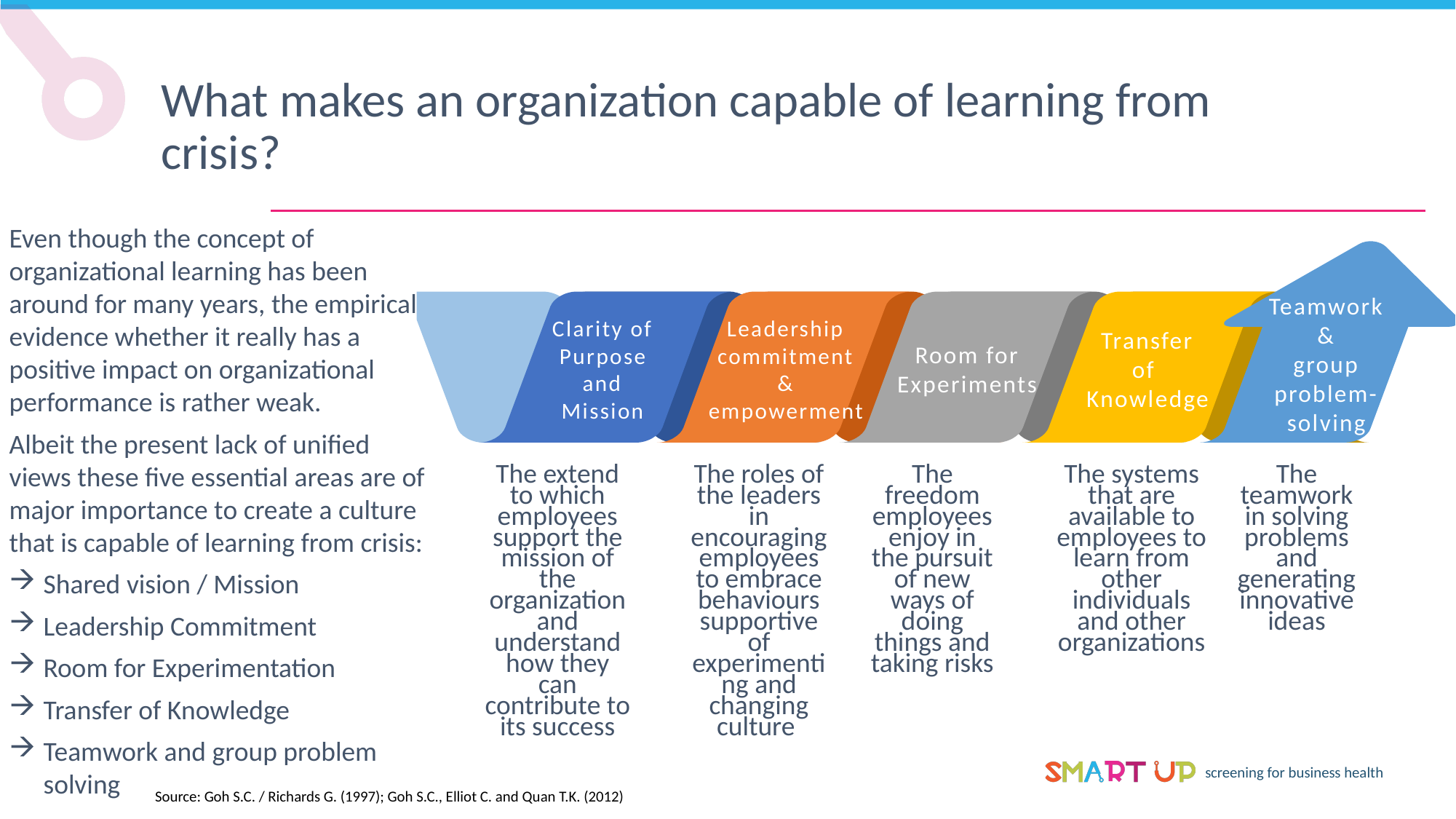

What makes an organization capable of learning from crisis?
Even though the concept of organizational learning has been around for many years, the empirical evidence whether it really has a positive impact on organizational performance is rather weak.
Albeit the present lack of unified views these five essential areas are of major importance to create a culture that is capable of learning from crisis:
Shared vision / Mission
Leadership Commitment
Room for Experimentation
Transfer of Knowledge
Teamwork and group problem solving

Teamwork
&
group
problem-
solving

Clarity of
Purpose
and
Mission
Leadership
commitment
&
empowerment
Transfer
of
Knowledge
Room for
Experiments
The extend to which employees support the mission of the organization and understand how they can contribute to its success
The roles of the leaders in encouraging employees to embrace behaviours supportive of experimenting and changing culture
The freedom employees enjoy in the pursuit of new ways of doing things and taking risks
The systems that are available to employees to learn from other individuals and other organizations
The teamwork in solving problems and generating innovative ideas
Source: Goh S.C. / Richards G. (1997); Goh S.C., Elliot C. and Quan T.K. (2012)